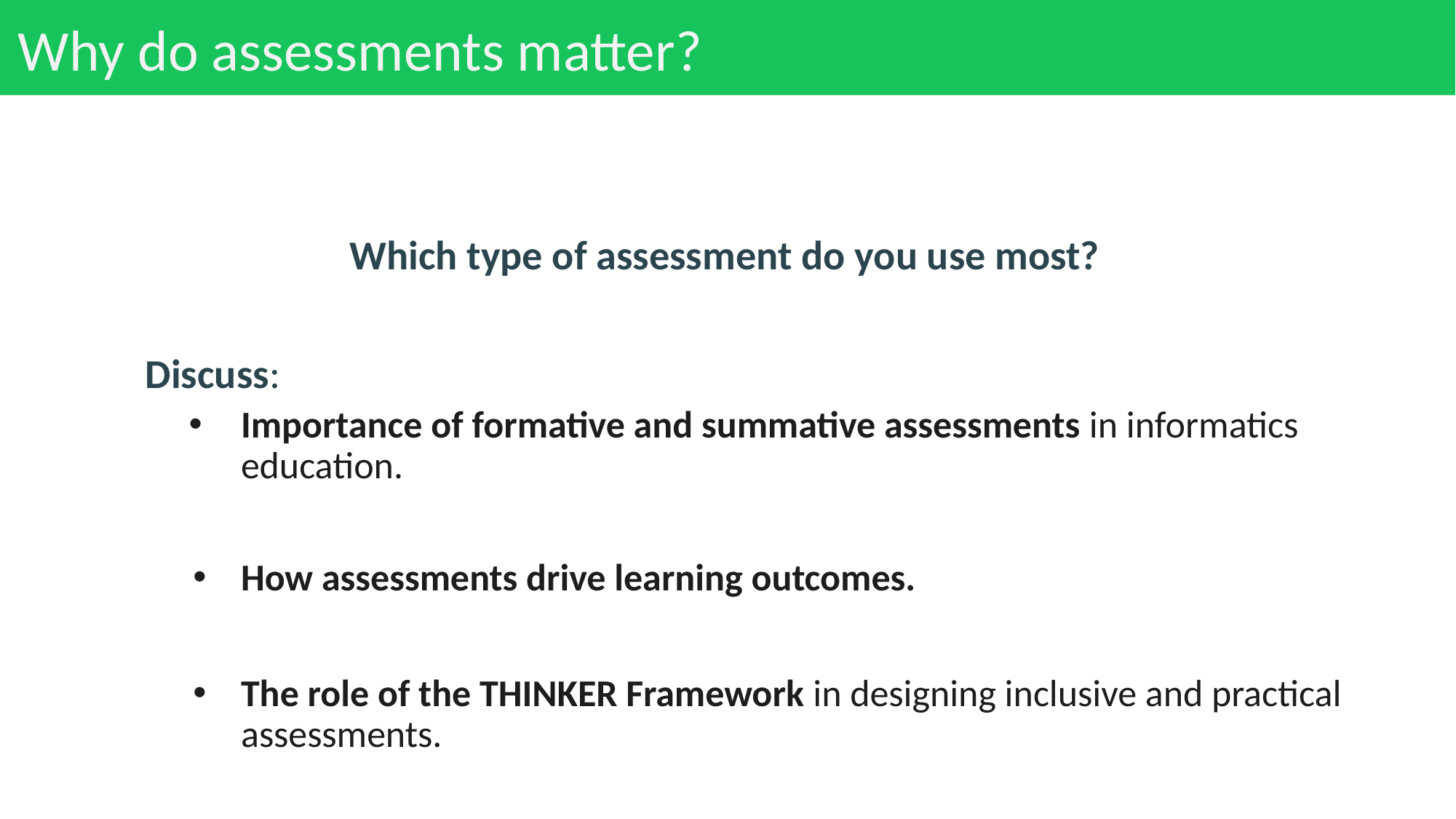

# Why do assessments matter?

Which type of assessment do you use most?

Discuss:
Importance of formative and summative assessments in informatics education.

How assessments drive learning outcomes.

The role of the THINKER Framework in designing inclusive and practical assessments.